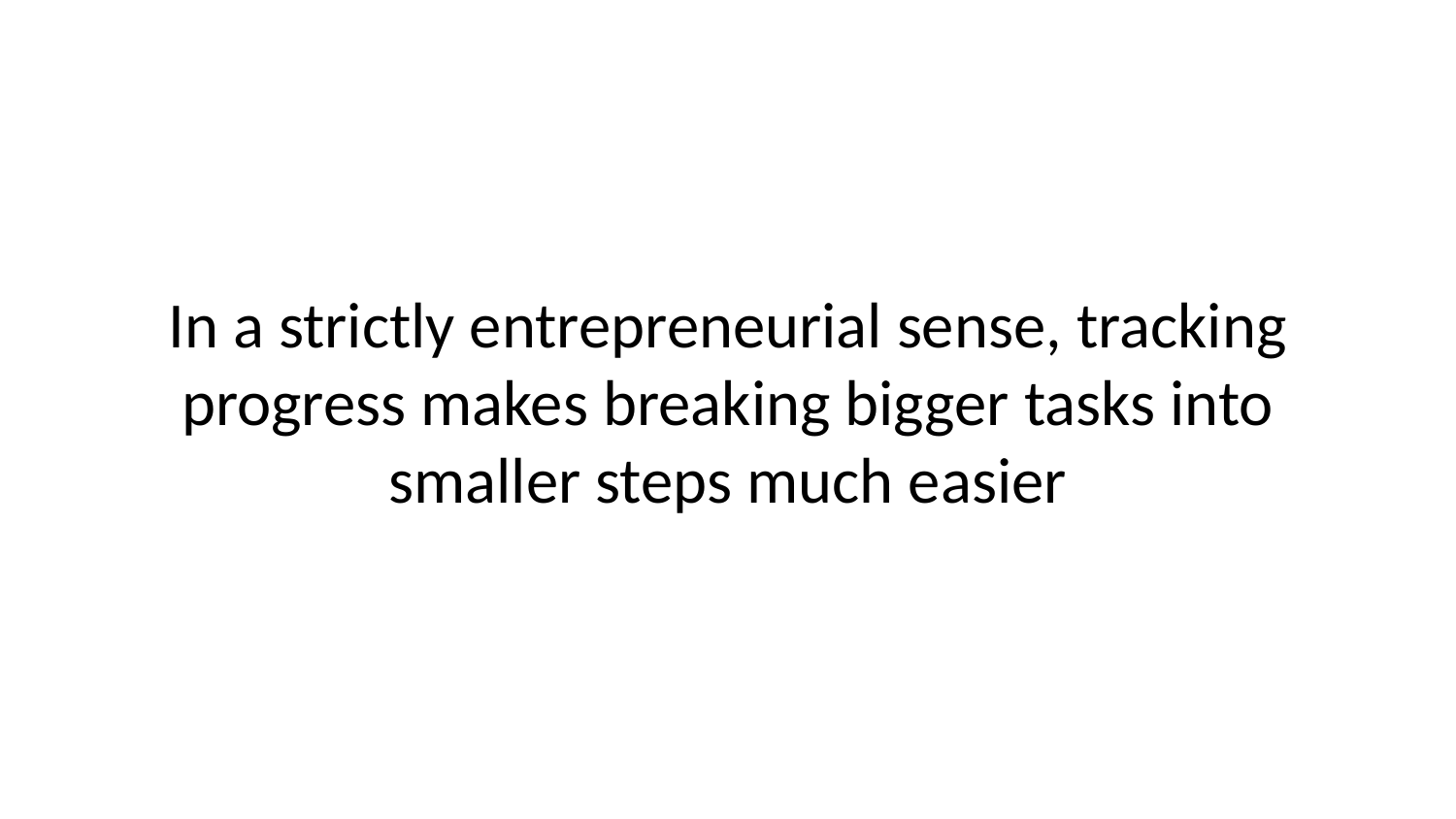

In a strictly entrepreneurial sense, tracking progress makes breaking bigger tasks into smaller steps much easier